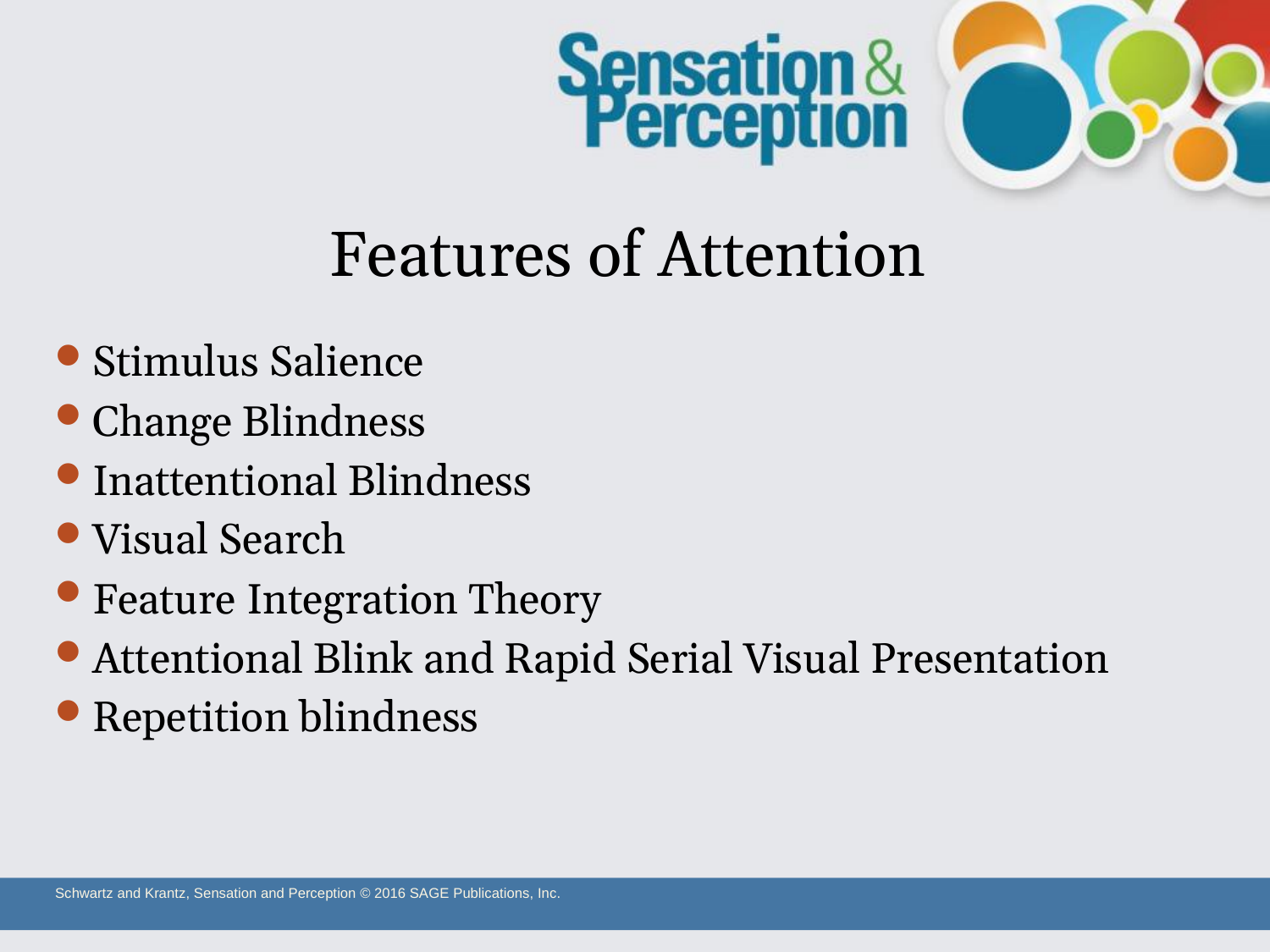

# Features of Attention
Stimulus Salience
Change Blindness
Inattentional Blindness
Visual Search
Feature Integration Theory
Attentional Blink and Rapid Serial Visual Presentation
Repetition blindness
Schwartz and Krantz, Sensation and Perception © 2016 SAGE Publications, Inc.